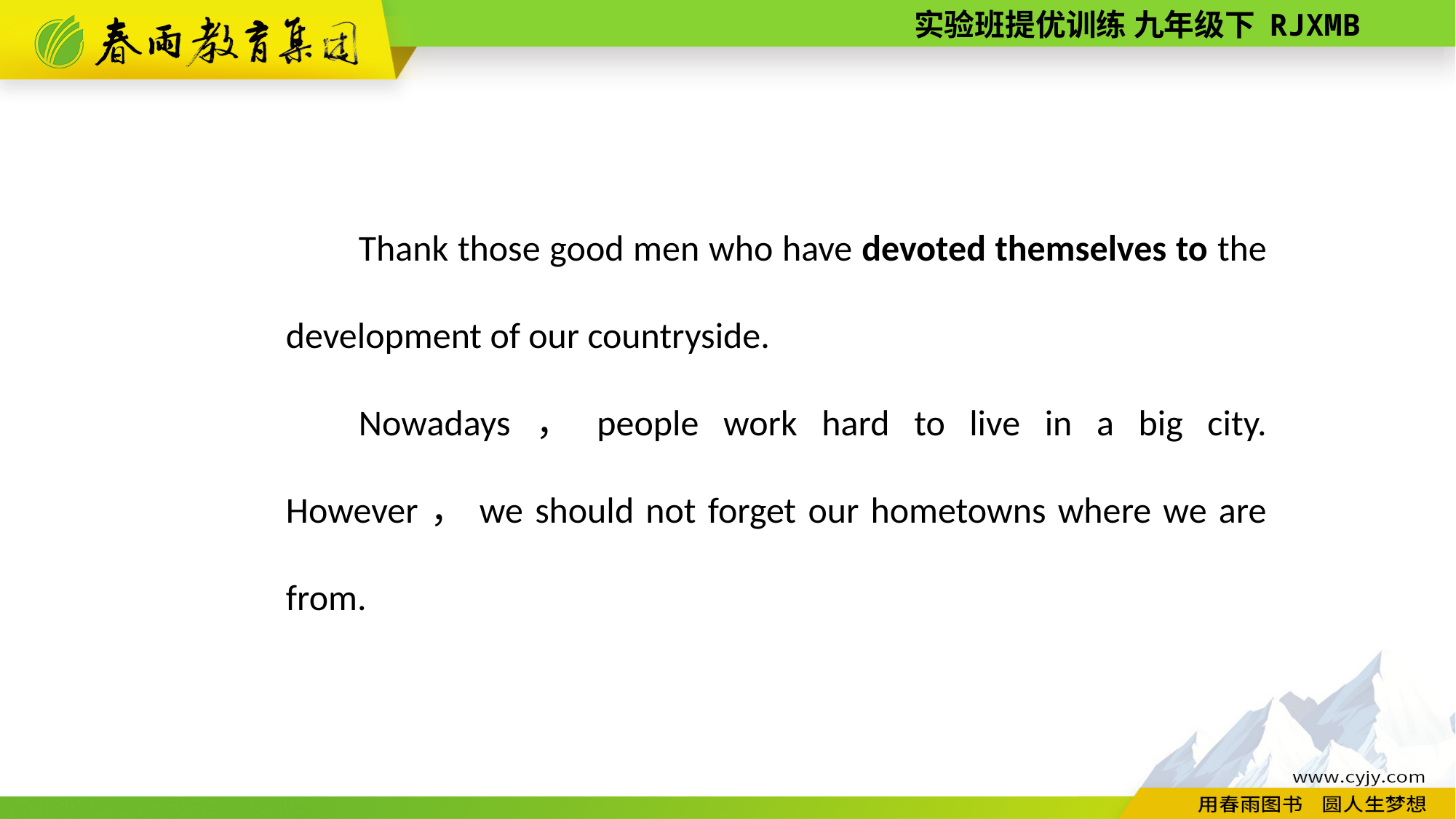

Thank those good men who have devoted themselves to the development of our countryside.
Nowadays，people work hard to live in a big city. However，we should not forget our hometowns where we are from.